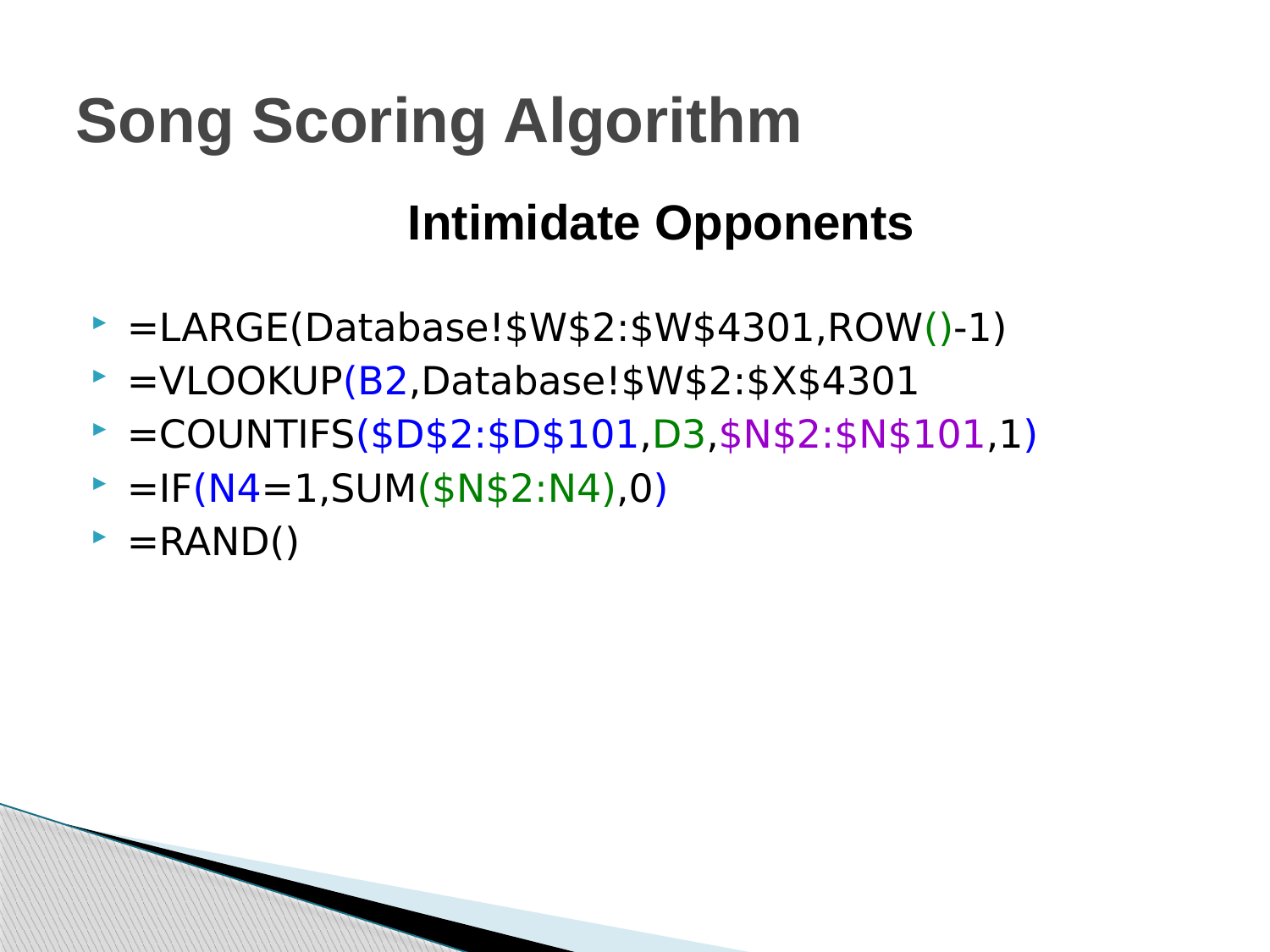

# Song Scoring Algorithm
Intimidate Opponents
=LARGE(Database!$W$2:$W$4301,ROW()-1)
=VLOOKUP(B2,Database!$W$2:$X$4301
=COUNTIFS($D$2:$D$101,D3,$N$2:$N$101,1)
=IF(N4=1,SUM($N$2:N4),0)
=RAND()